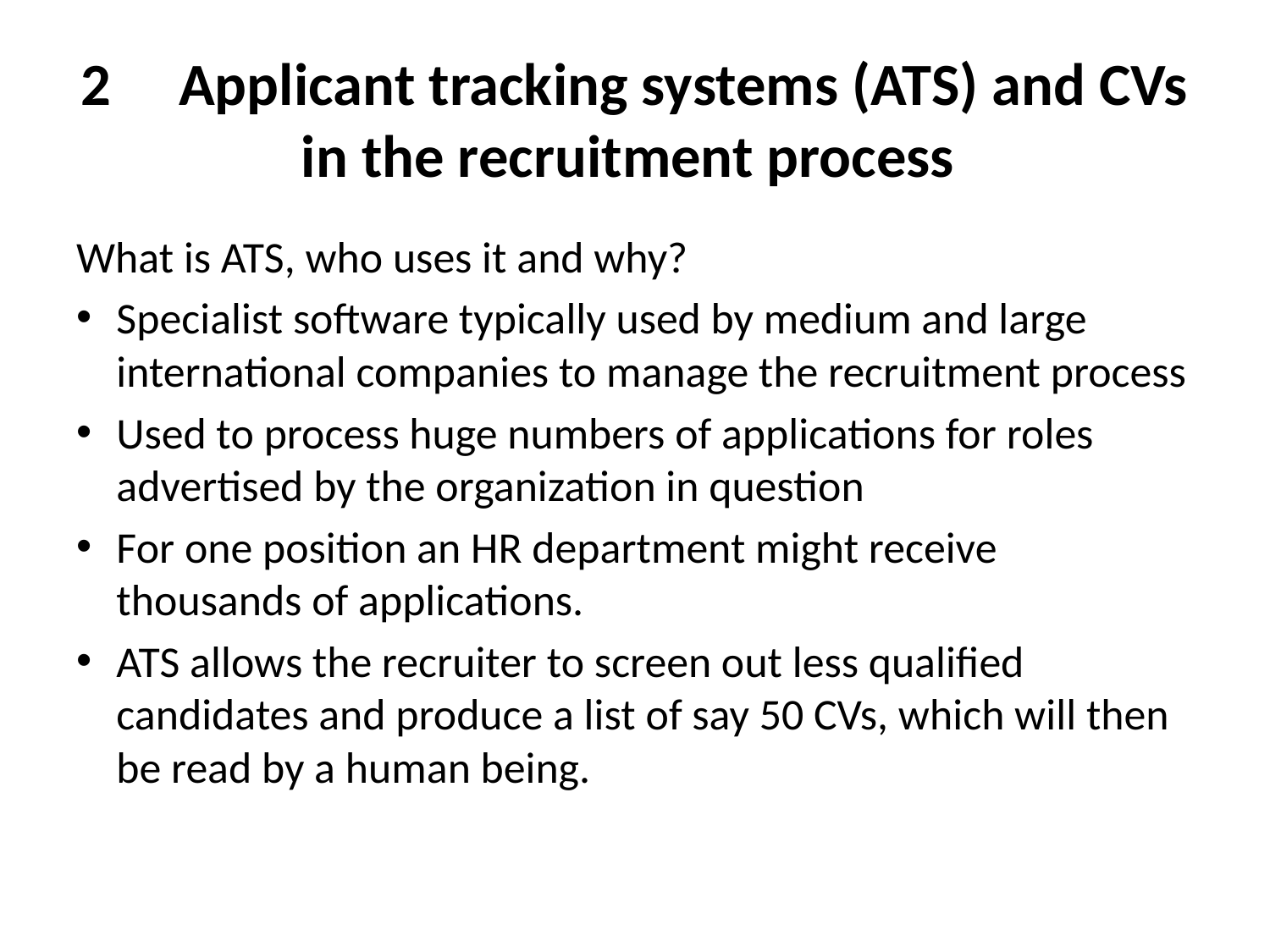

# 2	Applicant tracking systems (ATS) and CVs in the recruitment process
What is ATS, who uses it and why?
Specialist software typically used by medium and large international companies to manage the recruitment process
Used to process huge numbers of applications for roles advertised by the organization in question
For one position an HR department might receive thousands of applications.
ATS allows the recruiter to screen out less qualified candidates and produce a list of say 50 CVs, which will then be read by a human being.